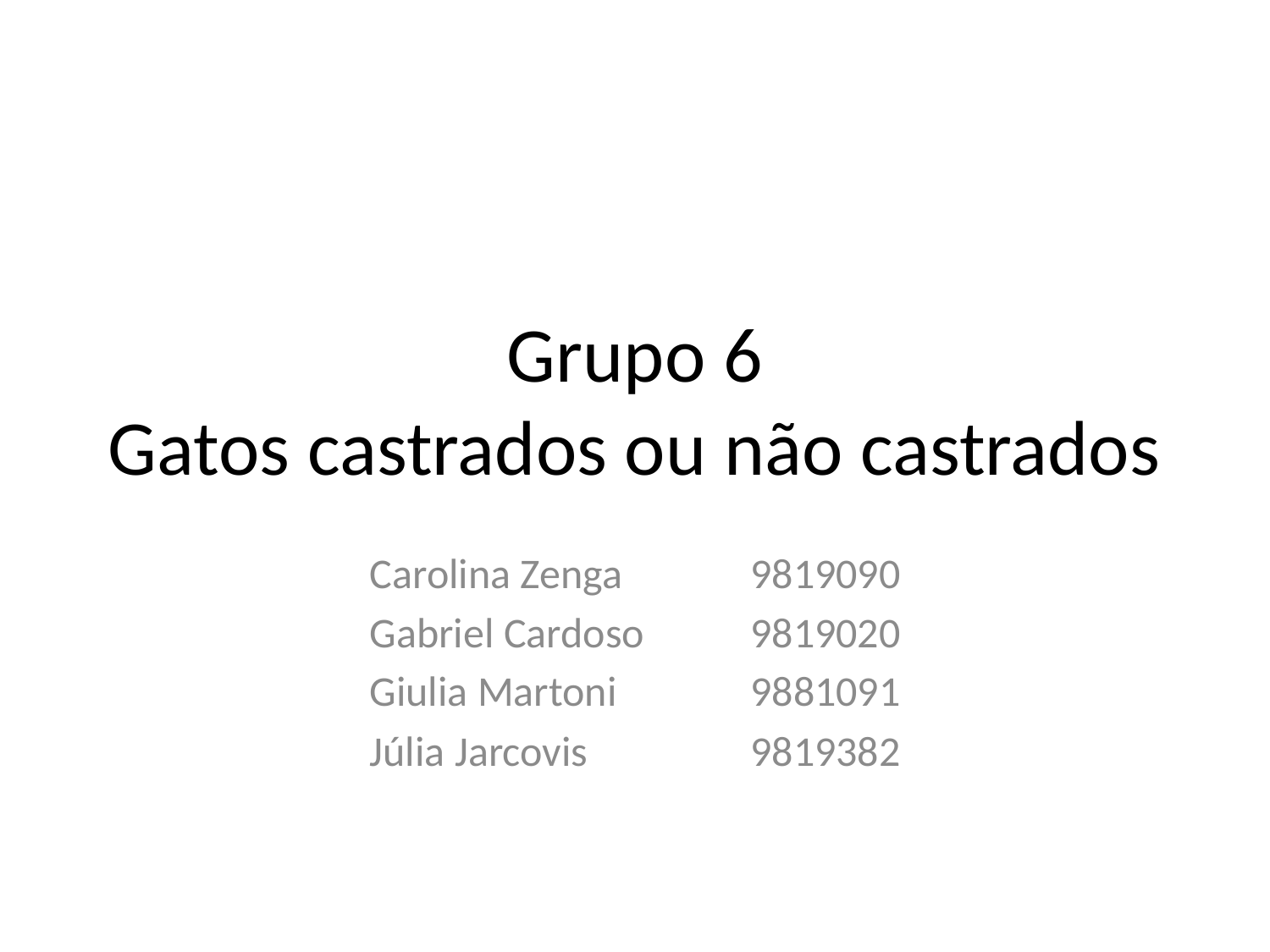

# Grupo 6 Gatos castrados ou não castrados
Carolina Zenga 	9819090
Gabriel Cardoso 	9819020
Giulia Martoni 	9881091
Júlia Jarcovis 		9819382